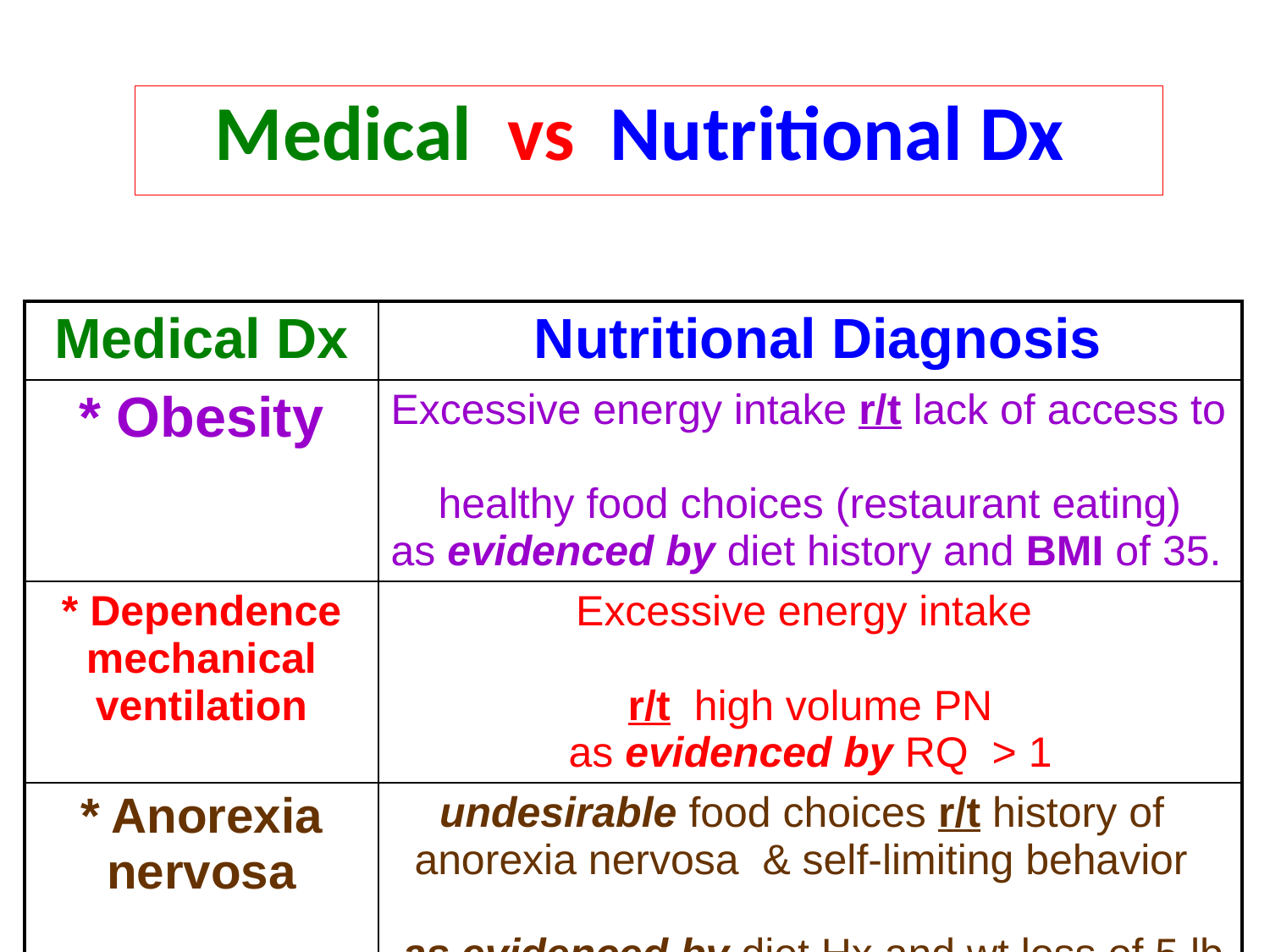

# Medical  vs  Nutritional Dx
| Medical Dx | Nutritional Diagnosis |
| --- | --- |
| \* Obesity | Excessive energy intake r/t lack of access to healthy food choices (restaurant eating) as evidenced by diet history and BMI of 35. |
| \* Dependence mechanical ventilation | Excessive energy intake r/t high volume PN as evidenced by RQ > 1 |
| \* Anorexia nervosa | undesirable food choices r/t history of anorexia nervosa & self-limiting behavior as evidenced by diet Hx and wt loss of 5 lb |